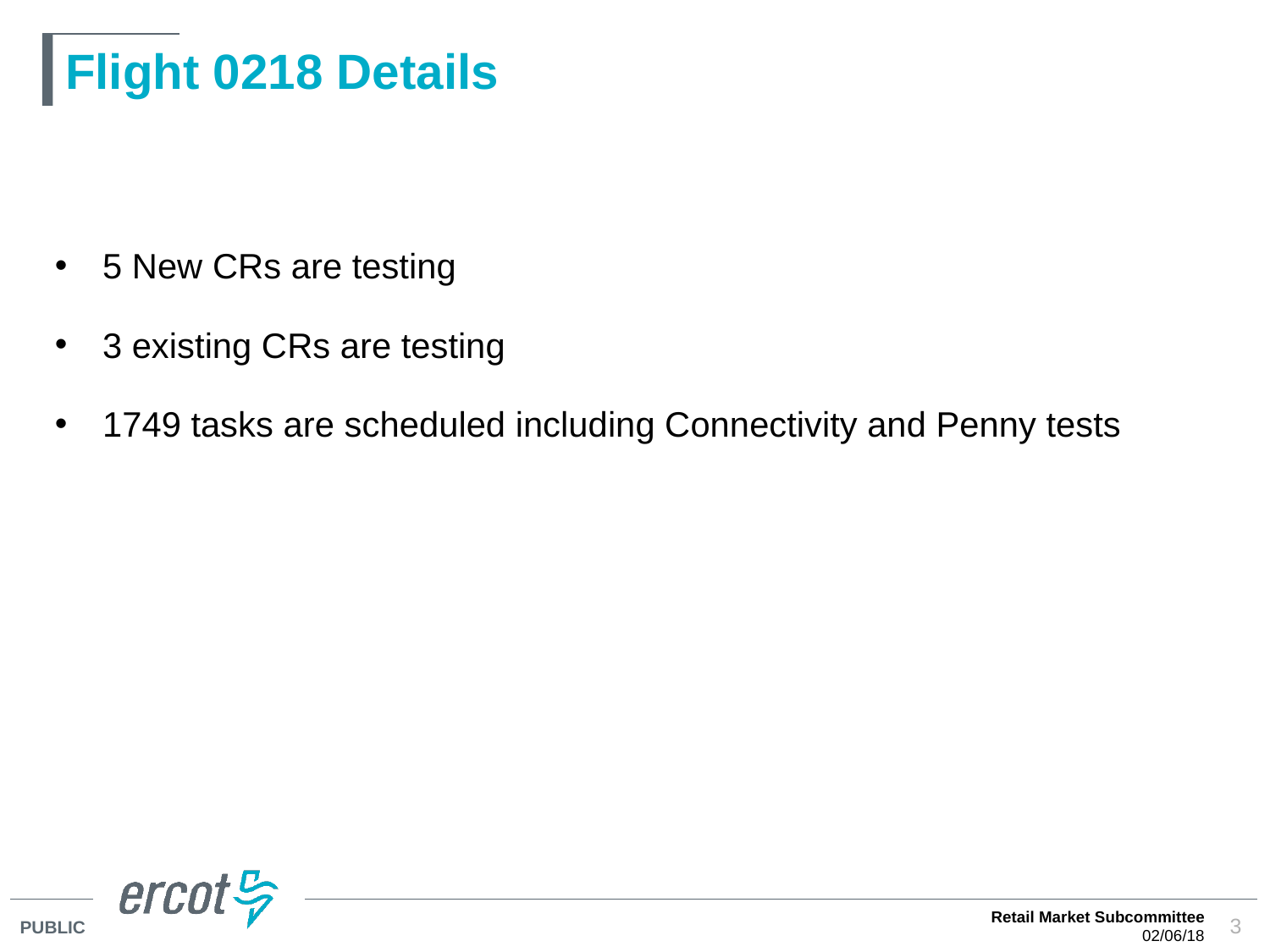

# Flight 0218 Details

5 New CRs are testing
3 existing CRs are testing
1749 tasks are scheduled including Connectivity and Penny tests

Retail Market Subcommittee
02/06/18
3